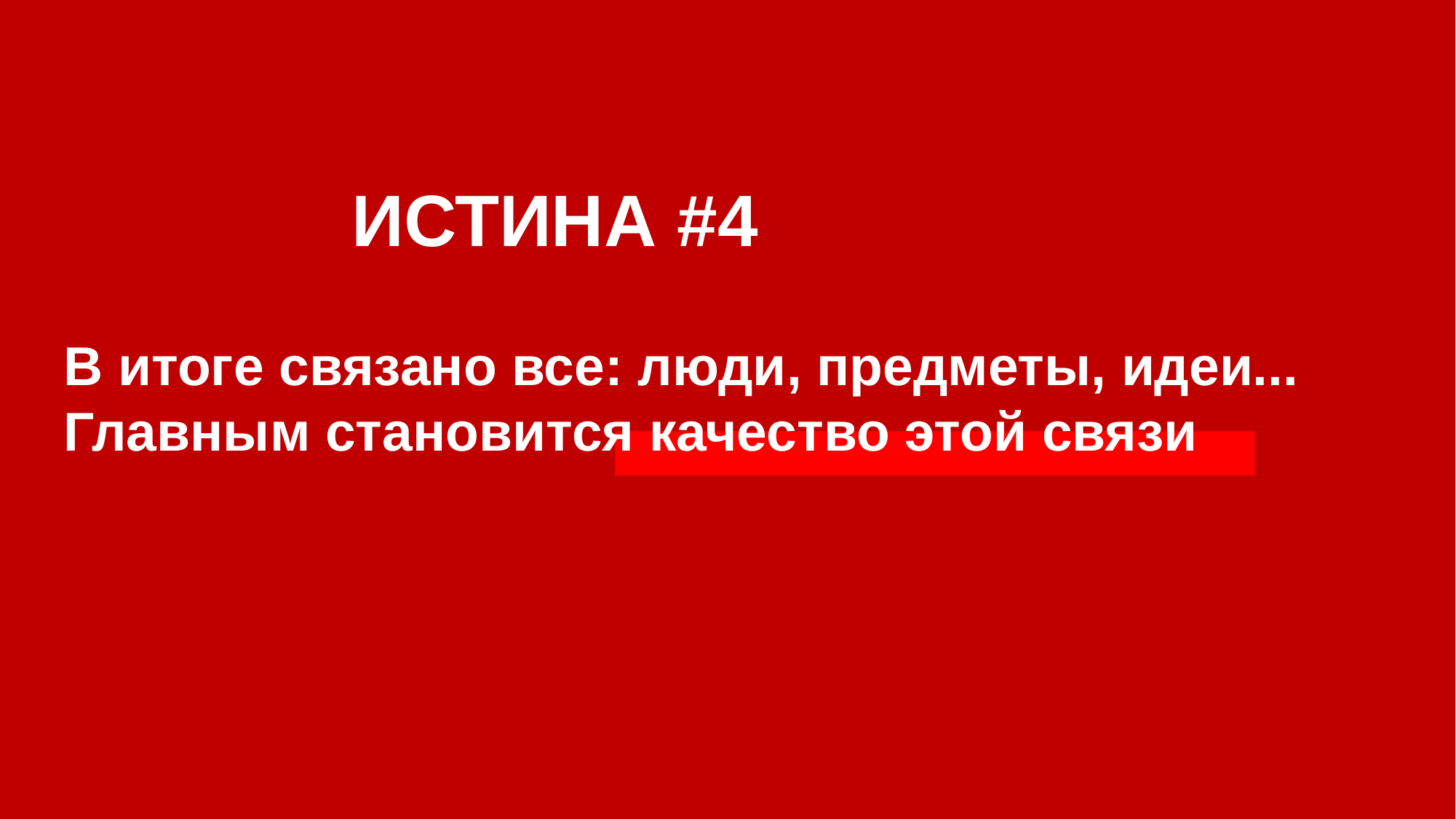

ИСТИНА #4
В итоге связано все: люди, предметы, идеи... Главным становится качество этой связи